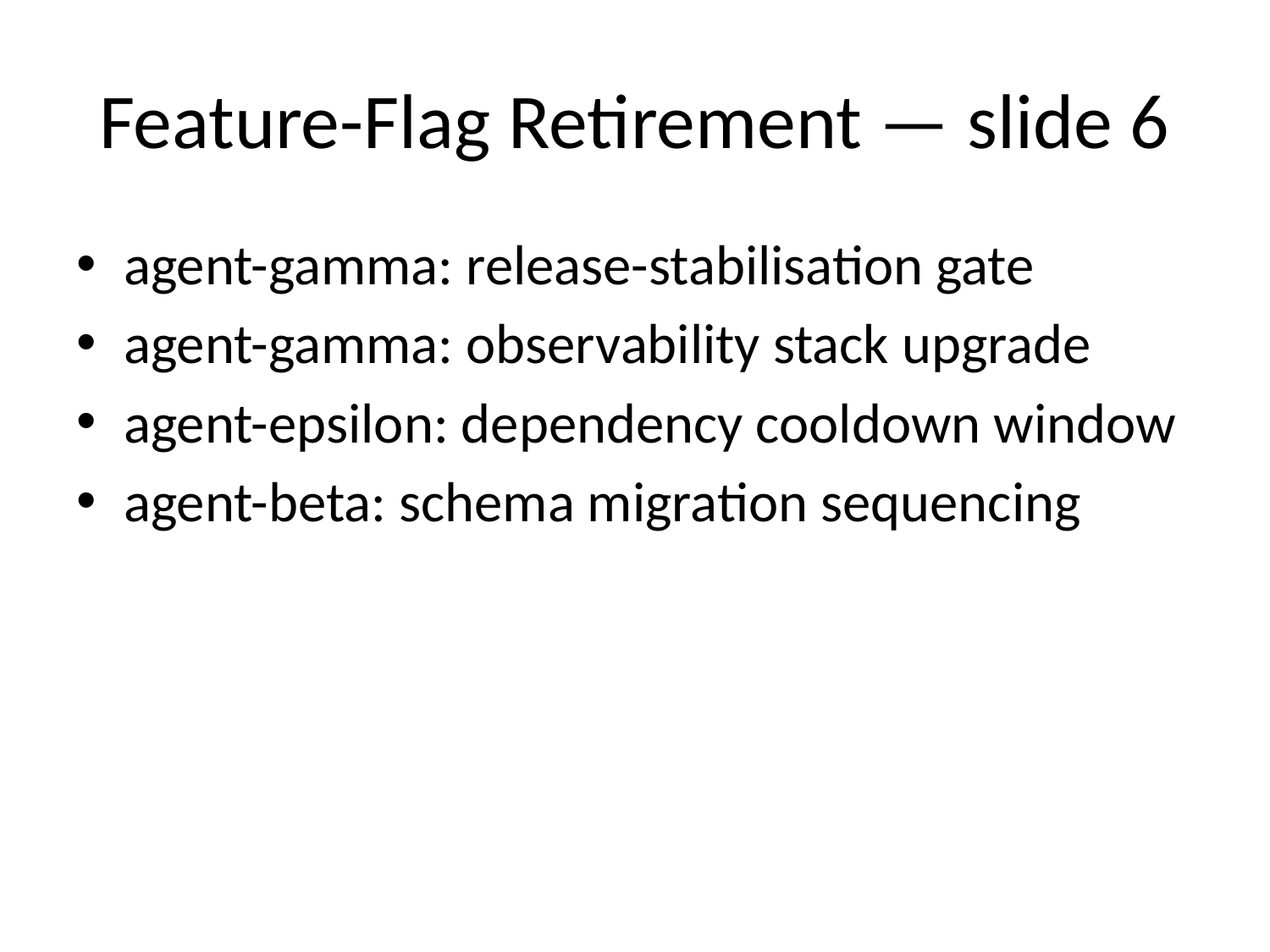

# Feature-Flag Retirement — slide 6
agent-gamma: release-stabilisation gate
agent-gamma: observability stack upgrade
agent-epsilon: dependency cooldown window
agent-beta: schema migration sequencing